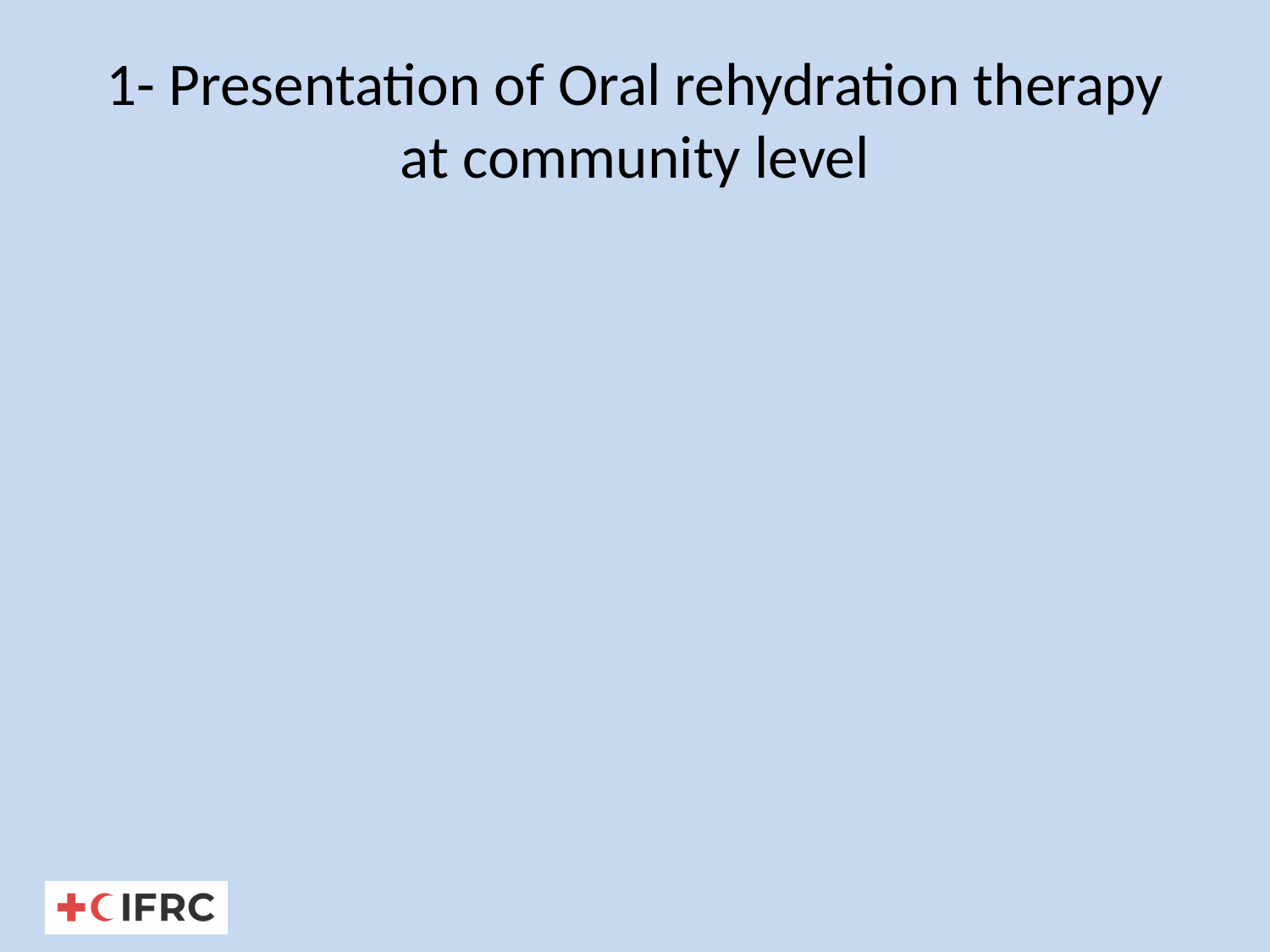

# 1- Presentation of Oral rehydration therapy at community level